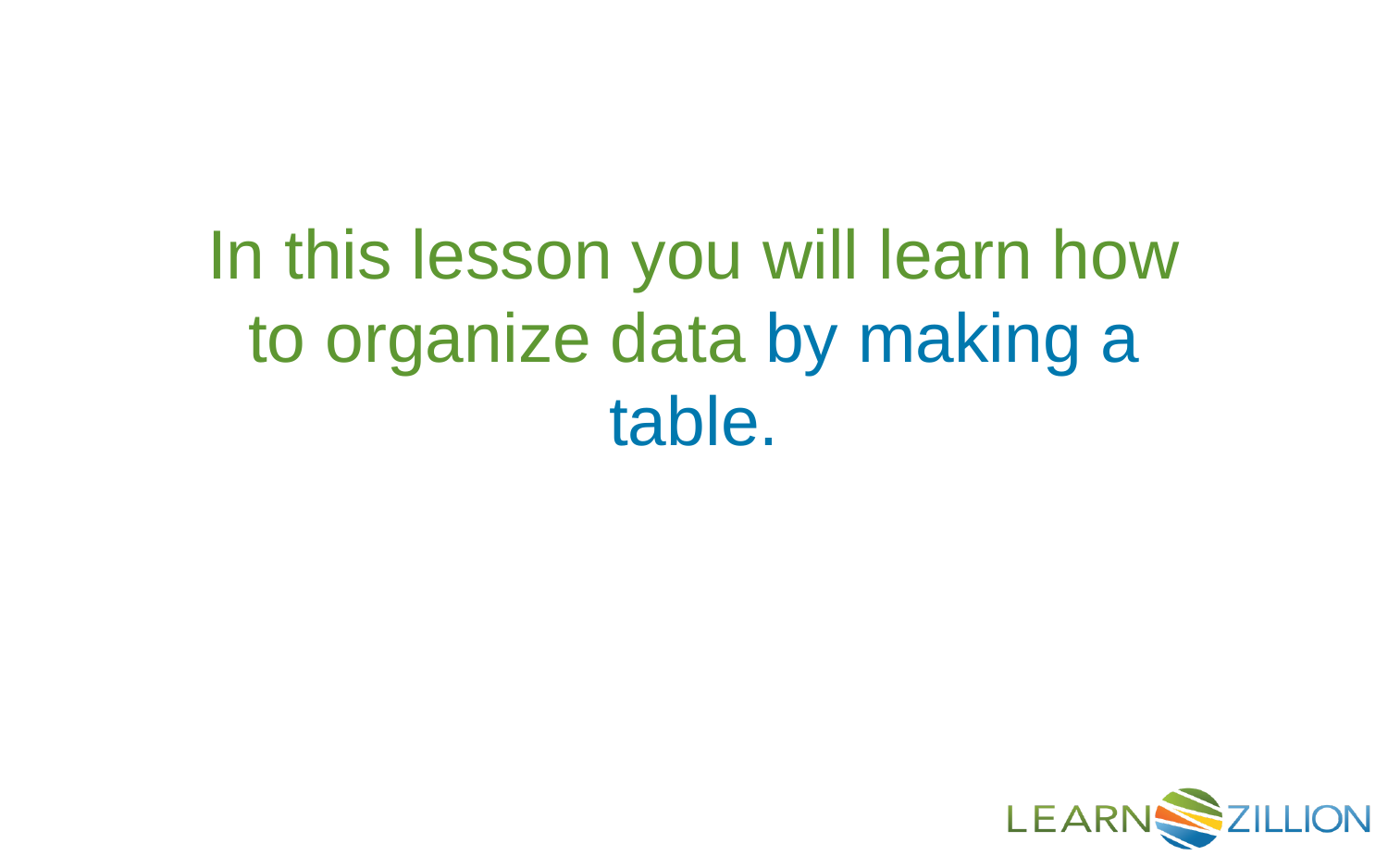

In this lesson you will learn how to organize data by making a table.